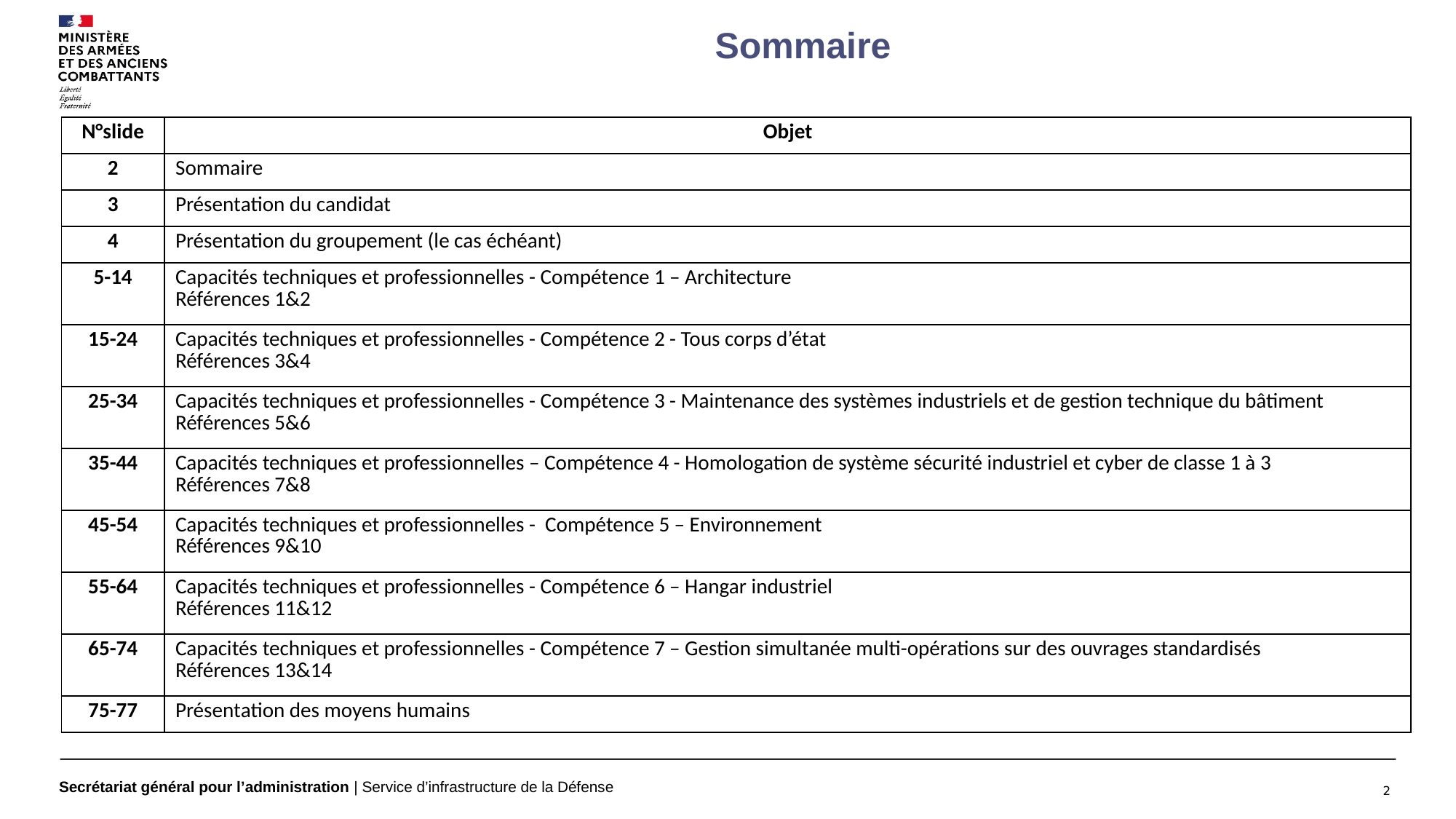

# Sommaire
| N°slide | Objet |
| --- | --- |
| 2 | Sommaire |
| 3 | Présentation du candidat |
| 4 | Présentation du groupement (le cas échéant) |
| 5-14 | Capacités techniques et professionnelles - Compétence 1 – Architecture Références 1&2 |
| 15-24 | Capacités techniques et professionnelles - Compétence 2 - Tous corps d’état Références 3&4 |
| 25-34 | Capacités techniques et professionnelles - Compétence 3 - Maintenance des systèmes industriels et de gestion technique du bâtiment Références 5&6 |
| 35-44 | Capacités techniques et professionnelles – Compétence 4 - Homologation de système sécurité industriel et cyber de classe 1 à 3 Références 7&8 |
| 45-54 | Capacités techniques et professionnelles - Compétence 5 – Environnement Références 9&10 |
| 55-64 | Capacités techniques et professionnelles - Compétence 6 – Hangar industriel Références 11&12 |
| 65-74 | Capacités techniques et professionnelles - Compétence 7 – Gestion simultanée multi-opérations sur des ouvrages standardisés Références 13&14 |
| 75-77 | Présentation des moyens humains |

2